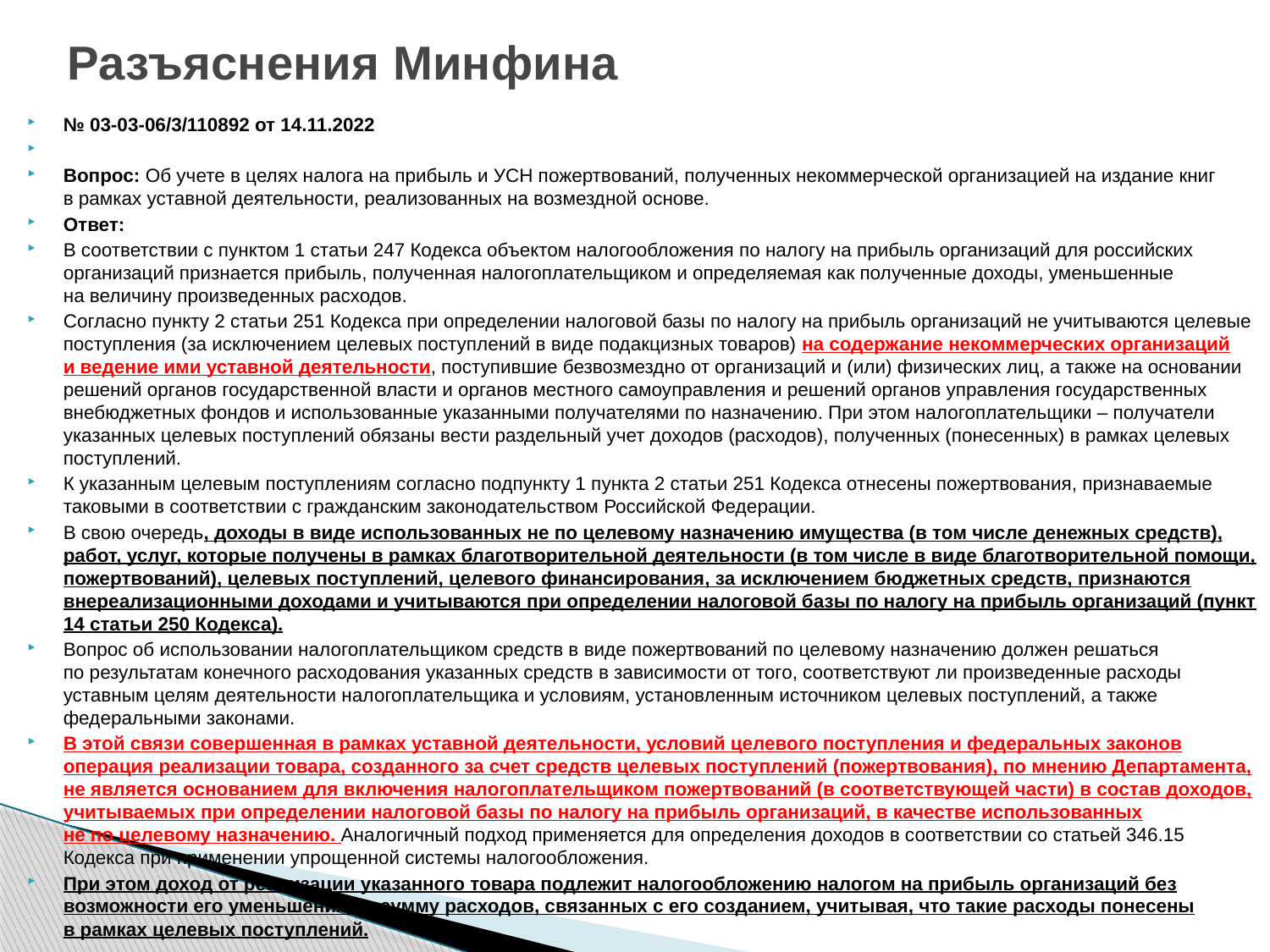

# Разъяснения Минфина
№ 03-03-06/3/110892 от 14.11.2022

Вопрос: Об учете в целях налога на прибыль и УСН пожертвований, полученных некоммерческой организацией на издание книг в рамках уставной деятельности, реализованных на возмездной основе.
Ответ:
В соответствии с пунктом 1 статьи 247 Кодекса объектом налогообложения по налогу на прибыль организаций для российских организаций признается прибыль, полученная налогоплательщиком и определяемая как полученные доходы, уменьшенные на величину произведенных расходов.
Согласно пункту 2 статьи 251 Кодекса при определении налоговой базы по налогу на прибыль организаций не учитываются целевые поступления (за исключением целевых поступлений в виде подакцизных товаров) на содержание некоммерческих организаций и ведение ими уставной деятельности, поступившие безвозмездно от организаций и (или) физических лиц, а также на основании решений органов государственной власти и органов местного самоуправления и решений органов управления государственных внебюджетных фондов и использованные указанными получателями по назначению. При этом налогоплательщики – получатели указанных целевых поступлений обязаны вести раздельный учет доходов (расходов), полученных (понесенных) в рамках целевых поступлений.
К указанным целевым поступлениям согласно подпункту 1 пункта 2 статьи 251 Кодекса отнесены пожертвования, признаваемые таковыми в соответствии с гражданским законодательством Российской Федерации.
В свою очередь, доходы в виде использованных не по целевому назначению имущества (в том числе денежных средств), работ, услуг, которые получены в рамках благотворительной деятельности (в том числе в виде благотворительной помощи, пожертвований), целевых поступлений, целевого финансирования, за исключением бюджетных средств, признаются внереализационными доходами и учитываются при определении налоговой базы по налогу на прибыль организаций (пункт 14 статьи 250 Кодекса).
Вопрос об использовании налогоплательщиком средств в виде пожертвований по целевому назначению должен решаться по результатам конечного расходования указанных средств в зависимости от того, соответствуют ли произведенные расходы уставным целям деятельности налогоплательщика и условиям, установленным источником целевых поступлений, а также федеральными законами.
В этой связи совершенная в рамках уставной деятельности, условий целевого поступления и федеральных законов операция реализации товара, созданного за счет средств целевых поступлений (пожертвования), по мнению Департамента, не является основанием для включения налогоплательщиком пожертвований (в соответствующей части) в состав доходов, учитываемых при определении налоговой базы по налогу на прибыль организаций, в качестве использованных не по целевому назначению. Аналогичный подход применяется для определения доходов в соответствии со статьей 346.15 Кодекса при применении упрощенной системы налогообложения.
При этом доход от реализации указанного товара подлежит налогообложению налогом на прибыль организаций без возможности его уменьшения на сумму расходов, связанных с его созданием, учитывая, что такие расходы понесены в рамках целевых поступлений.